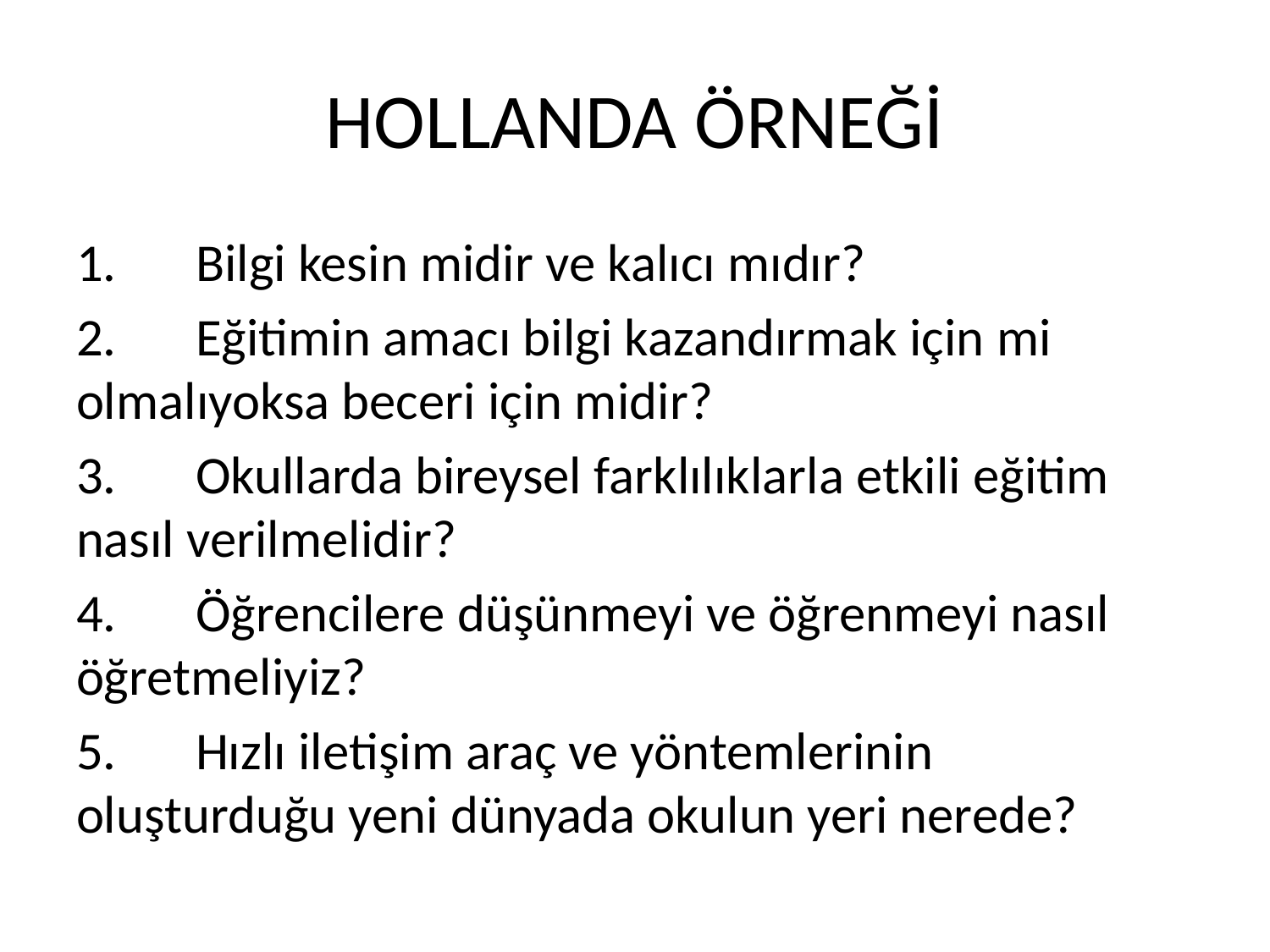

# HOLLANDA ÖRNEĞİ
1.	Bilgi kesin midir ve kalıcı mıdır?
2.	Eğitimin amacı bilgi kazandırmak için mi olmalıyoksa beceri için midir?
3.	Okullarda bireysel farklılıklarla etkili eğitim nasıl verilmelidir?
4.	Öğrencilere düşünmeyi ve öğrenmeyi nasıl öğretmeliyiz?
5.	Hızlı iletişim araç ve yöntemlerinin oluşturduğu yeni dünyada okulun yeri nerede?